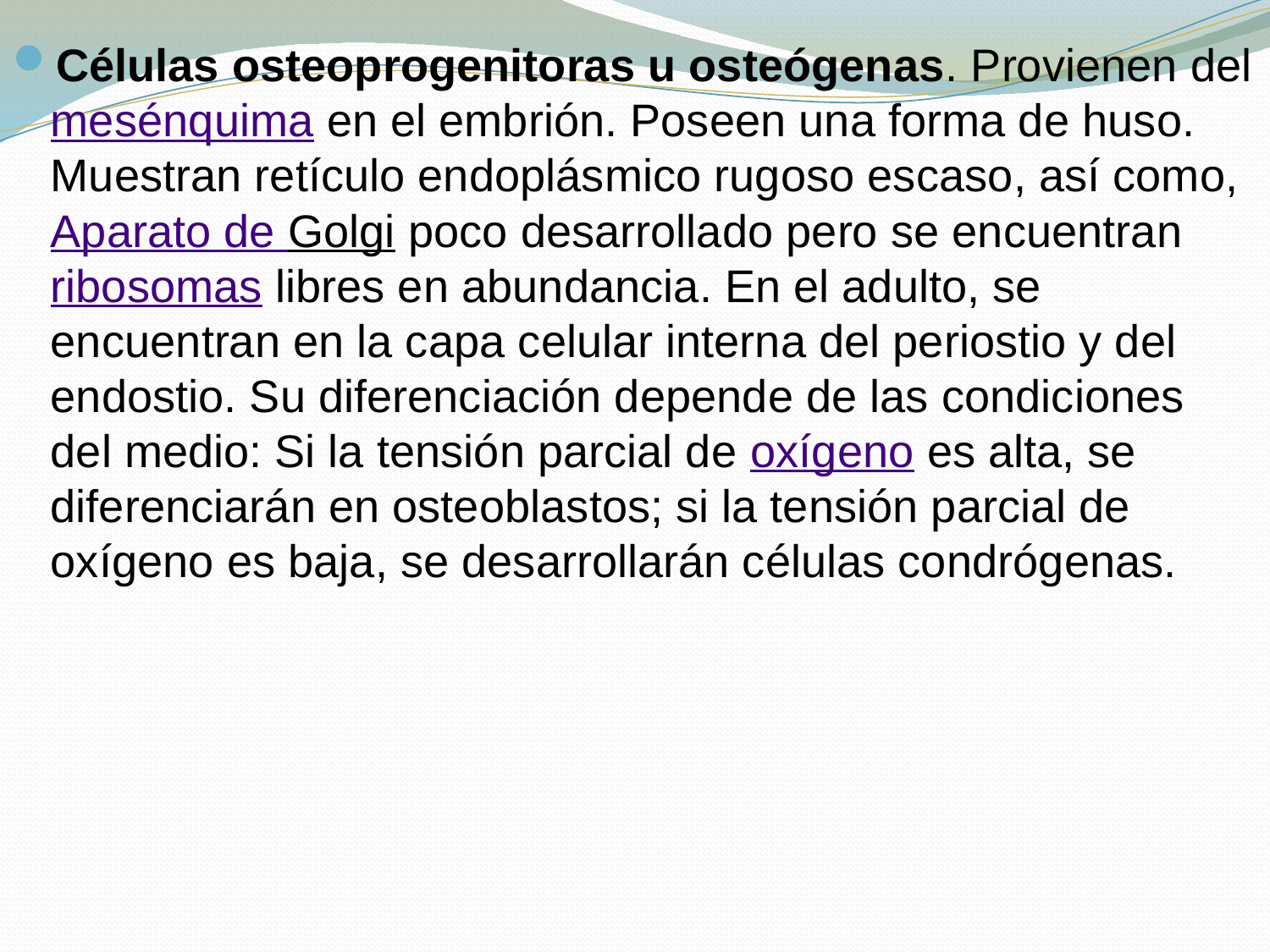

Células osteoprogenitoras u osteógenas. Provienen del mesénquima en el embrión. Poseen una forma de huso. Muestran retículo endoplásmico rugoso escaso, así como, Aparato de Golgi poco desarrollado pero se encuentran ribosomas libres en abundancia. En el adulto, se encuentran en la capa celular interna del periostio y del endostio. Su diferenciación depende de las condiciones del medio: Si la tensión parcial de oxígeno es alta, se diferenciarán en osteoblastos; si la tensión parcial de oxígeno es baja, se desarrollarán células condrógenas.